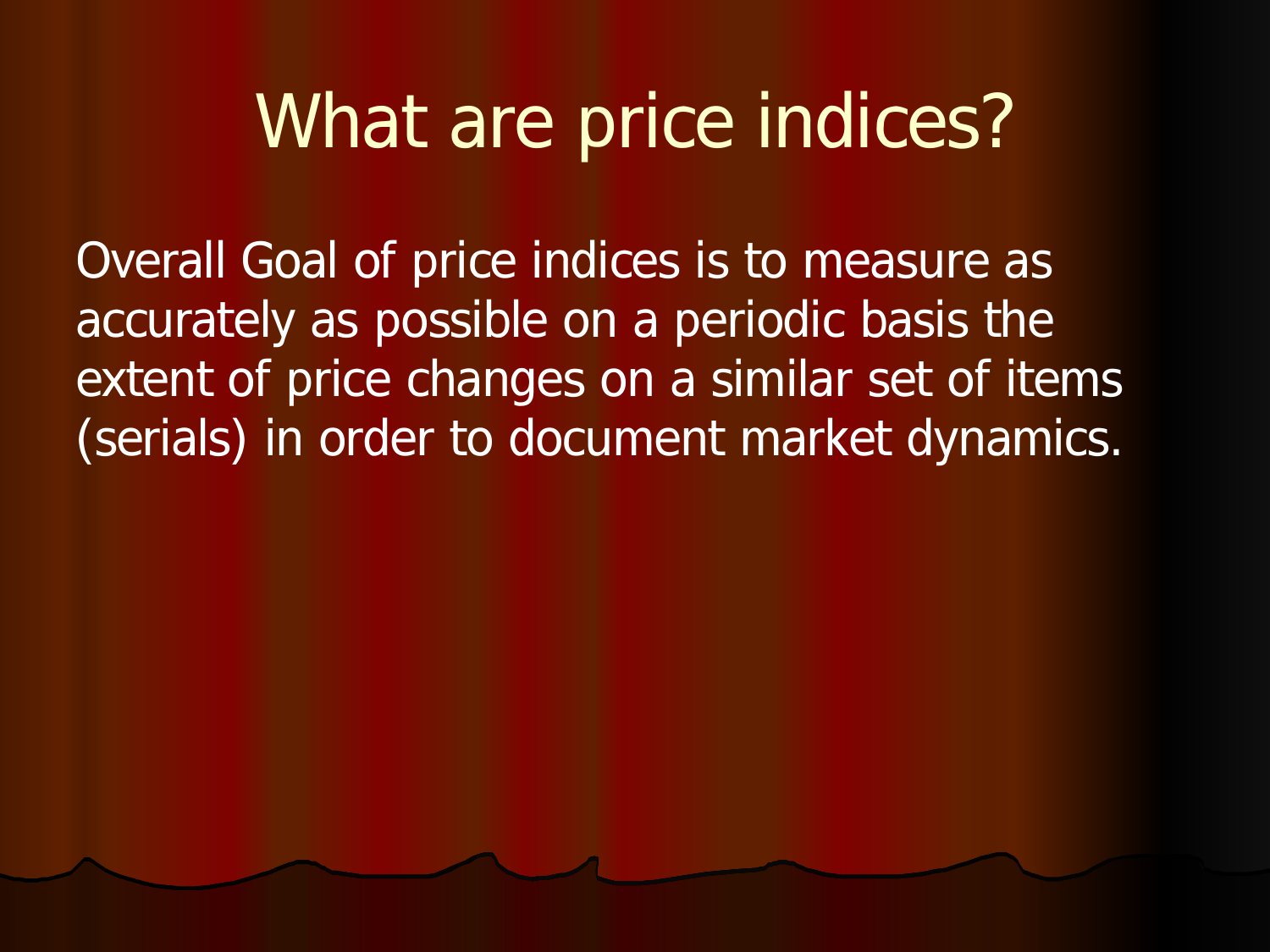

# What are price indices?
Overall Goal of price indices is to measure as accurately as possible on a periodic basis the extent of price changes on a similar set of items (serials) in order to document market dynamics.